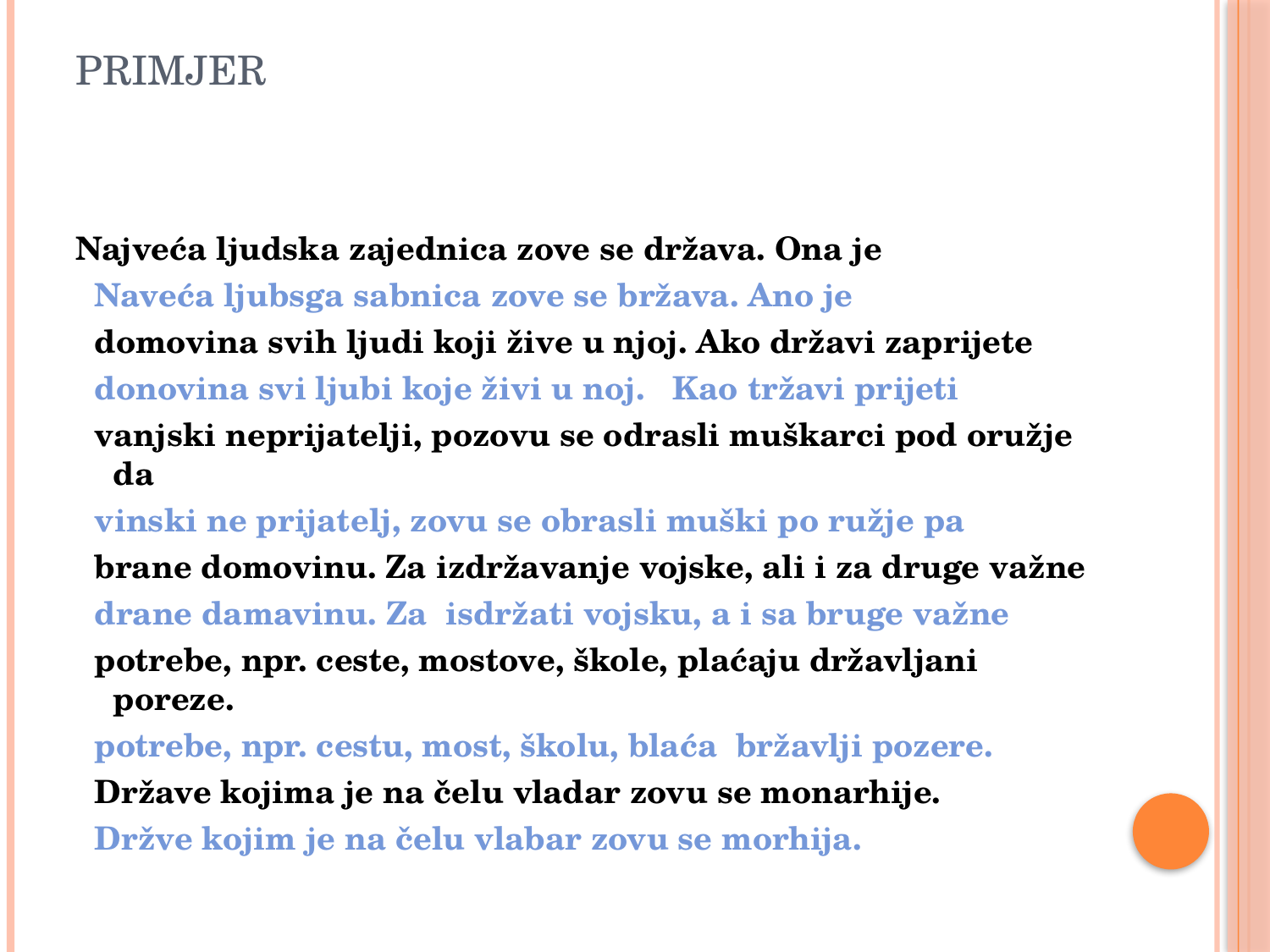

# Primjer
Najveća ljudska zajednica zove se država. Ona je
  Naveća ljubsga sabnica zove se bržava. Ano je
  domovina svih ljudi koji žive u njoj. Ako državi zaprijete
  donovina svi ljubi koje živi u noj.   Kao tržavi prijeti
  vanjski neprijatelji, pozovu se odrasli muškarci pod oružje da
  vinski ne prijatelj, zovu se obrasli muški po ružje pa
  brane domovinu. Za izdržavanje vojske, ali i za druge važne
  drane damavinu. Za  isdržati vojsku, a i sa bruge važne
  potrebe, npr. ceste, mostove, škole, plaćaju državljani poreze.
  potrebe, npr. cestu, most, školu, blaća  bržavlji pozere.
  Države kojima je na čelu vladar zovu se monarhije.
  Držve kojim je na čelu vlabar zovu se morhija.